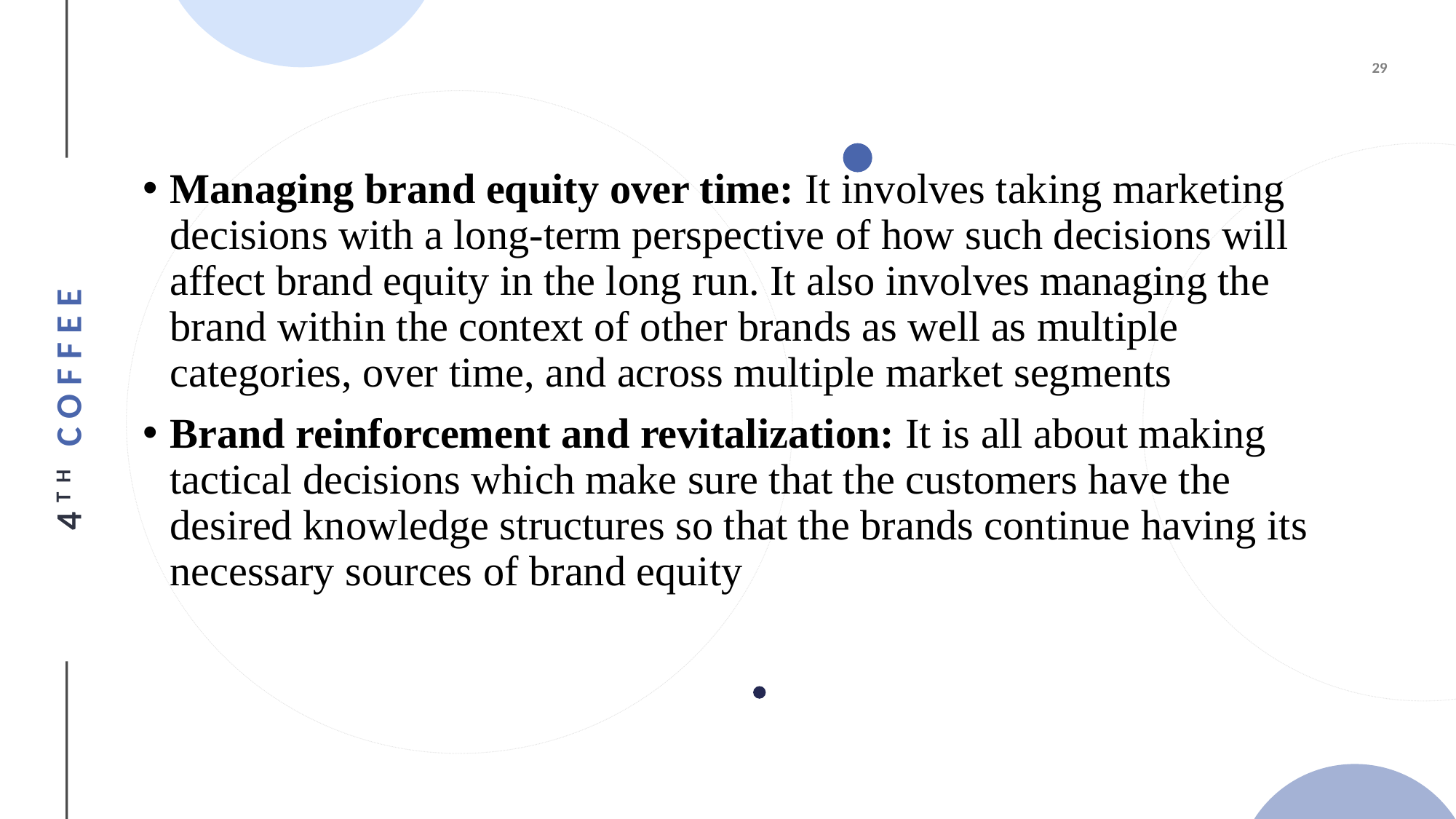

#
Managing brand equity over time: It involves taking marketing decisions with a long-term perspective of how such decisions will affect brand equity in the long run. It also involves managing the brand within the context of other brands as well as multiple categories, over time, and across multiple market segments
Brand reinforcement and revitalization: It is all about making tactical decisions which make sure that the customers have the desired knowledge structures so that the brands continue having its necessary sources of brand equity